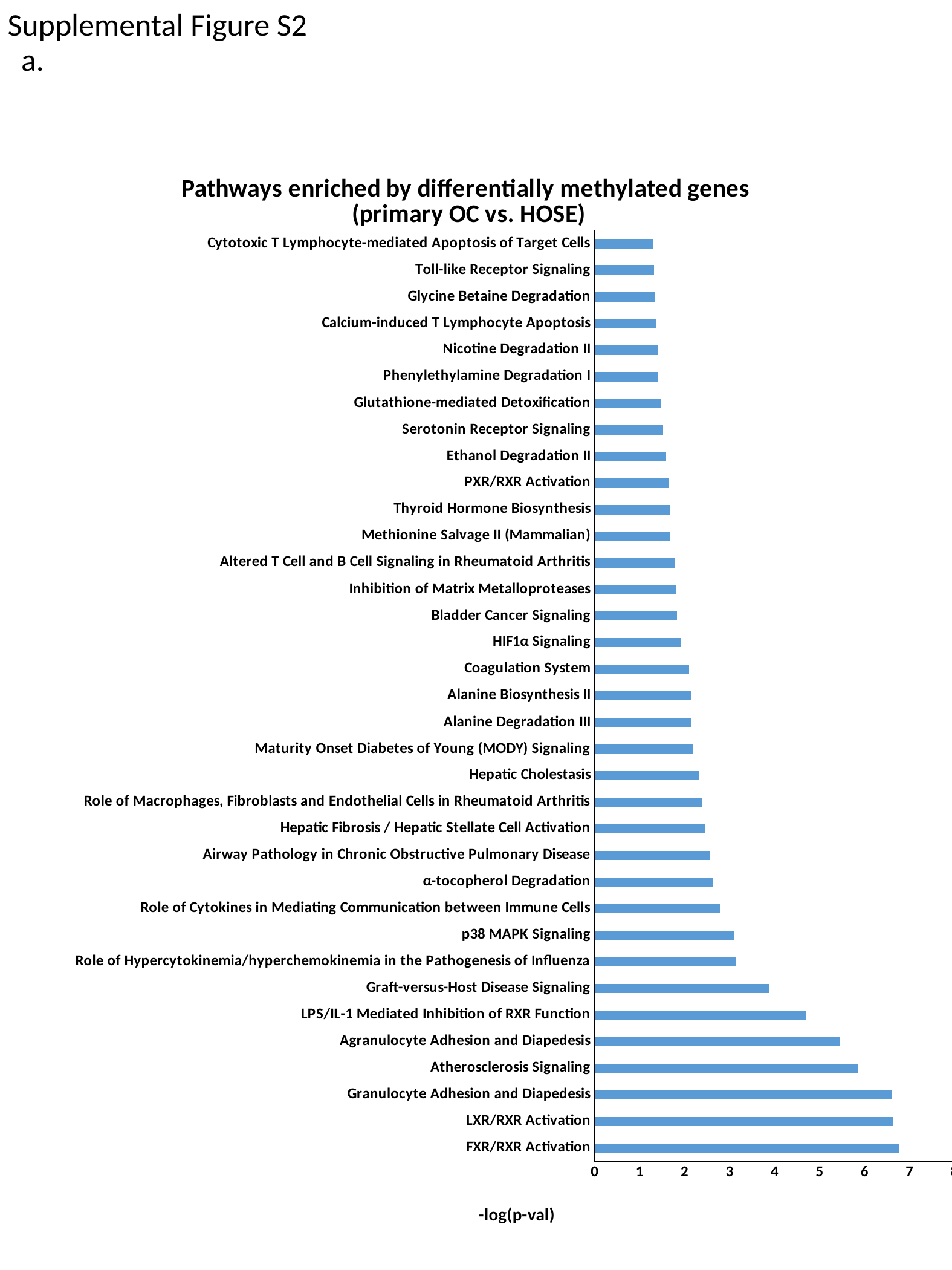

Supplemental Figure S2
a.

### Chart: Pathways enriched by differentially methylated genes
(primary OC vs. HOSE)

| Category |  |
|---|---|
| FXR/RXR Activation | 6.77 |
| LXR/RXR Activation | 6.63 |
| Granulocyte Adhesion and Diapedesis | 6.619999999999996 |
| Atherosclerosis Signaling | 5.859999999999998 |
| Agranulocyte Adhesion and Diapedesis | 5.45 |
| LPS/IL-1 Mediated Inhibition of RXR Function | 4.689999999999999 |
| Graft-versus-Host Disease Signaling | 3.88 |
| Role of Hypercytokinemia/hyperchemokinemia in the Pathogenesis of Influenza | 3.14 |
| p38 MAPK Signaling | 3.09 |
| Role of Cytokines in Mediating Communication between Immune Cells | 2.79 |
| α-tocopherol Degradation | 2.64 |
| Airway Pathology in Chronic Obstructive Pulmonary Disease | 2.56 |
| Hepatic Fibrosis / Hepatic Stellate Cell Activation | 2.47 |
| Role of Macrophages, Fibroblasts and Endothelial Cells in Rheumatoid Arthritis | 2.39 |
| Hepatic Cholestasis | 2.31 |
| Maturity Onset Diabetes of Young (MODY) Signaling | 2.18 |
| Alanine Degradation III | 2.14 |
| Alanine Biosynthesis II | 2.14 |
| Coagulation System | 2.1 |
| HIF1α Signaling | 1.92 |
| Bladder Cancer Signaling | 1.83 |
| Inhibition of Matrix Metalloproteases | 1.82 |
| Altered T Cell and B Cell Signaling in Rheumatoid Arthritis | 1.79 |
| Methionine Salvage II (Mammalian) | 1.69 |
| Thyroid Hormone Biosynthesis | 1.69 |
| PXR/RXR Activation | 1.65 |
| Ethanol Degradation II | 1.59 |
| Serotonin Receptor Signaling | 1.52 |
| Glutathione-mediated Detoxification | 1.49 |
| Phenylethylamine Degradation I | 1.41 |
| Nicotine Degradation II | 1.41 |
| Calcium-induced T Lymphocyte Apoptosis | 1.37 |
| Glycine Betaine Degradation | 1.33 |
| Toll-like Receptor Signaling | 1.32 |
| Cytotoxic T Lymphocyte-mediated Apoptosis of Target Cells | 1.3 |